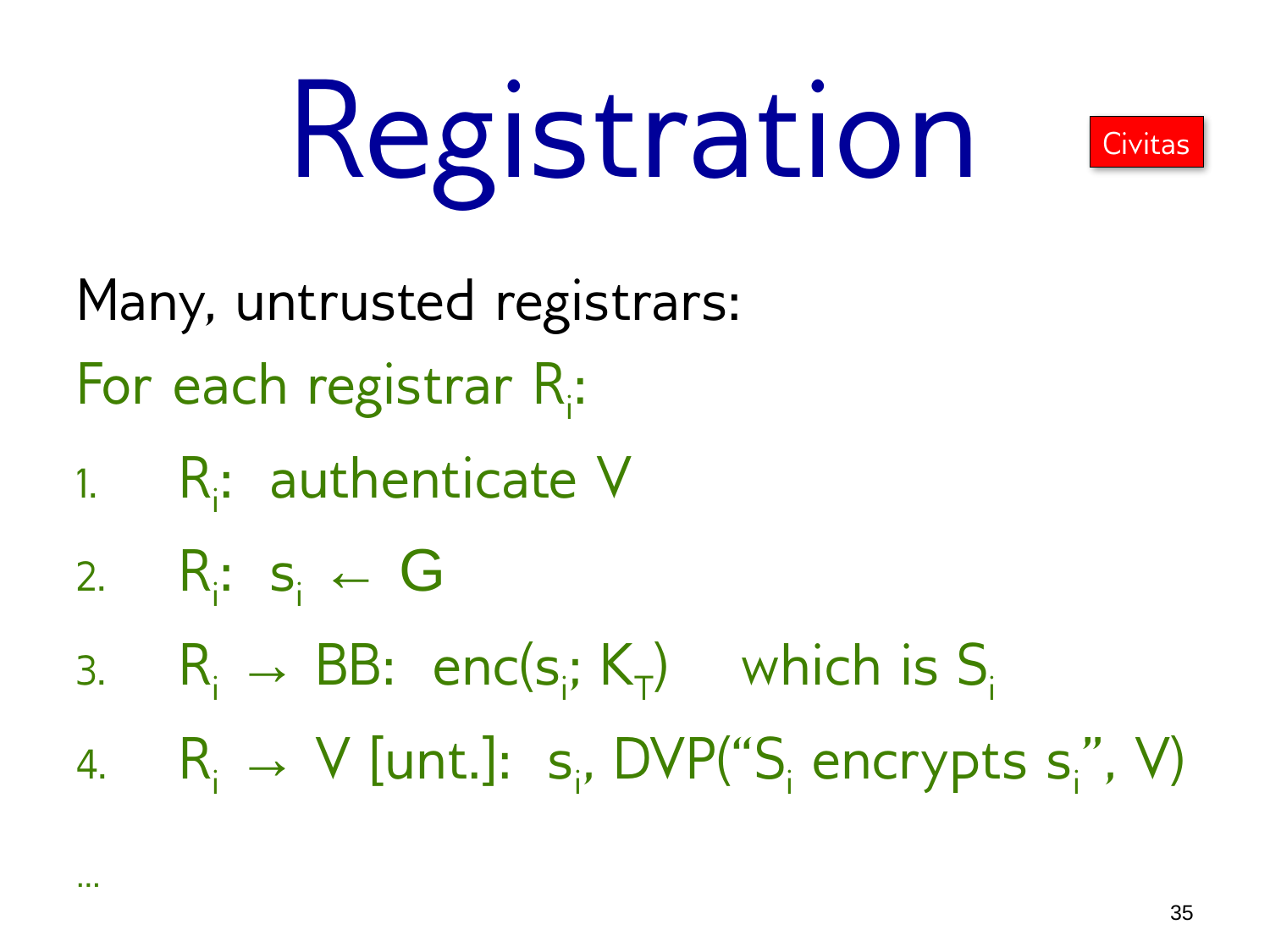

# Registration
Civitas
Many, untrusted registrars:
For each registrar Ri:
Ri:  authenticate V
Ri:  si ← G
Ri → BB:  enc(si; KT)    which is Si
Ri → V [unt.]:  si, DVP(“Si encrypts si”, V)
…

35